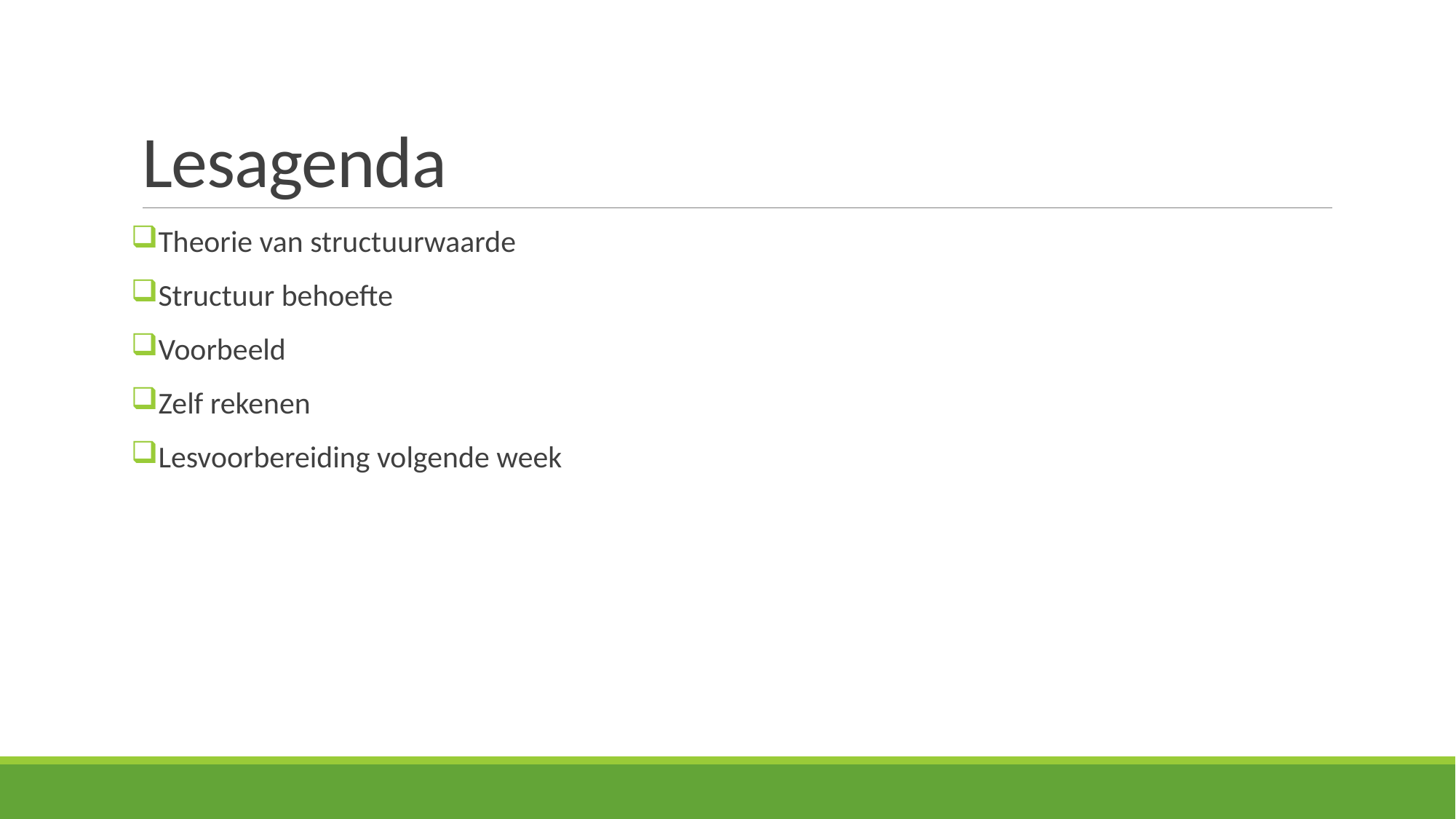

# Lesagenda
Theorie van structuurwaarde
Structuur behoefte
Voorbeeld
Zelf rekenen
Lesvoorbereiding volgende week